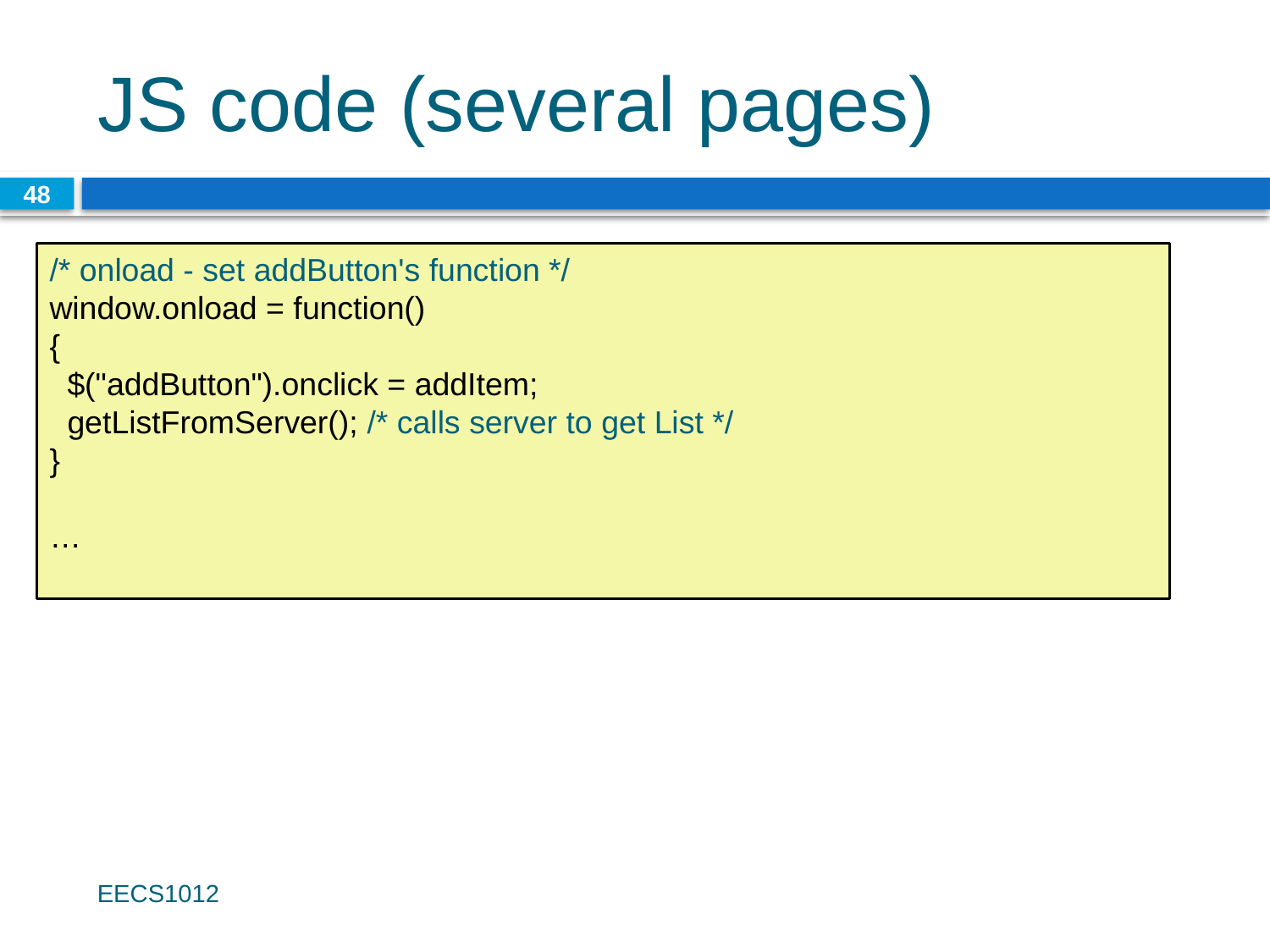

# JS code (several pages)
48
/* onload - set addButton's function */
window.onload = function()
{
  $("addButton").onclick = addItem;
  getListFromServer(); /* calls server to get List */
}

…

EECS1012